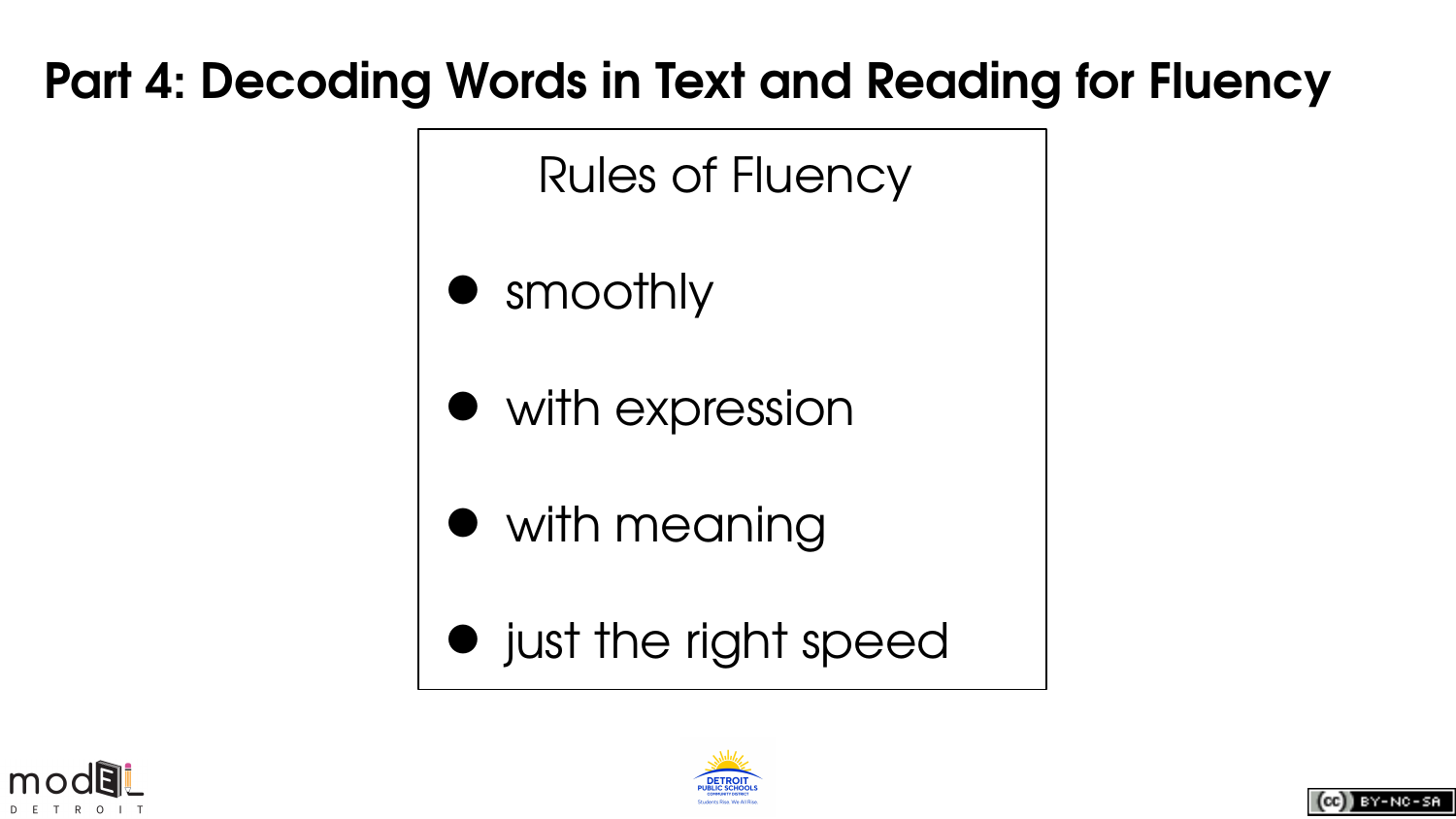

# Part 4: Decoding Words in Text and Reading for Fluency
Rules of Fluency

smoothly

with expression

with meaning

just the right speed